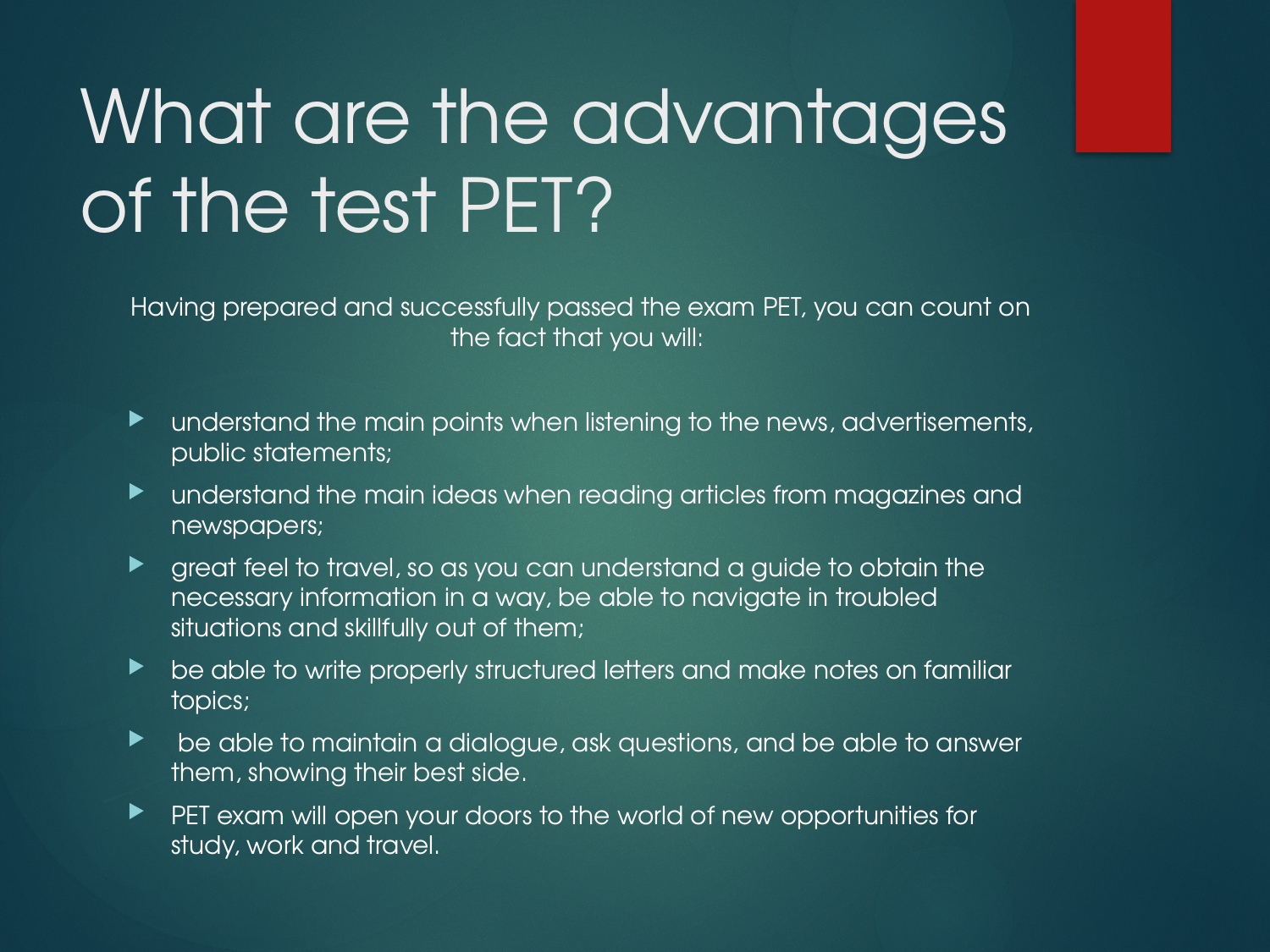

# What are the advantages of the test PET?
Having prepared and successfully passed the exam PET, you can count on the fact that you will:

understand the main points when listening to the news, advertisements, public statements;
understand the main ideas when reading articles from magazines and newspapers;
great feel to travel, so as you can understand a guide to obtain the necessary information in a way, be able to navigate in troubled situations and skillfully out of them;
be able to write properly structured letters and make notes on familiar topics;
 be able to maintain a dialogue, ask questions, and be able to answer them, showing their best side.
PET exam will open your doors to the world of new opportunities for study, work and travel.